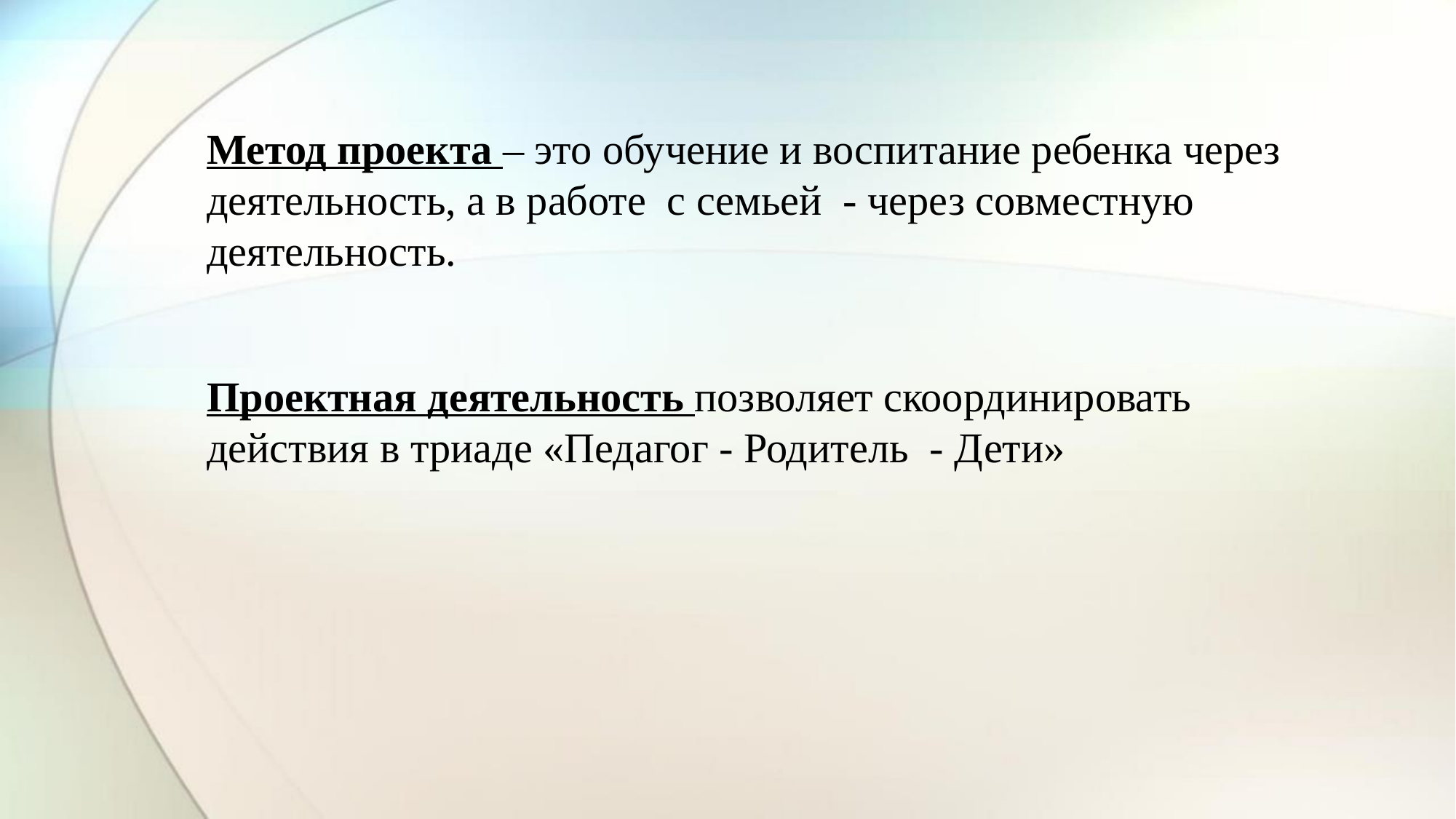

Метод проекта – это обучение и воспитание ребенка через деятельность, а в работе  с семьей  - через совместную деятельность.

Проектная деятельность позволяет скоординировать действия в триаде «Педагог - Родитель  - Дети»